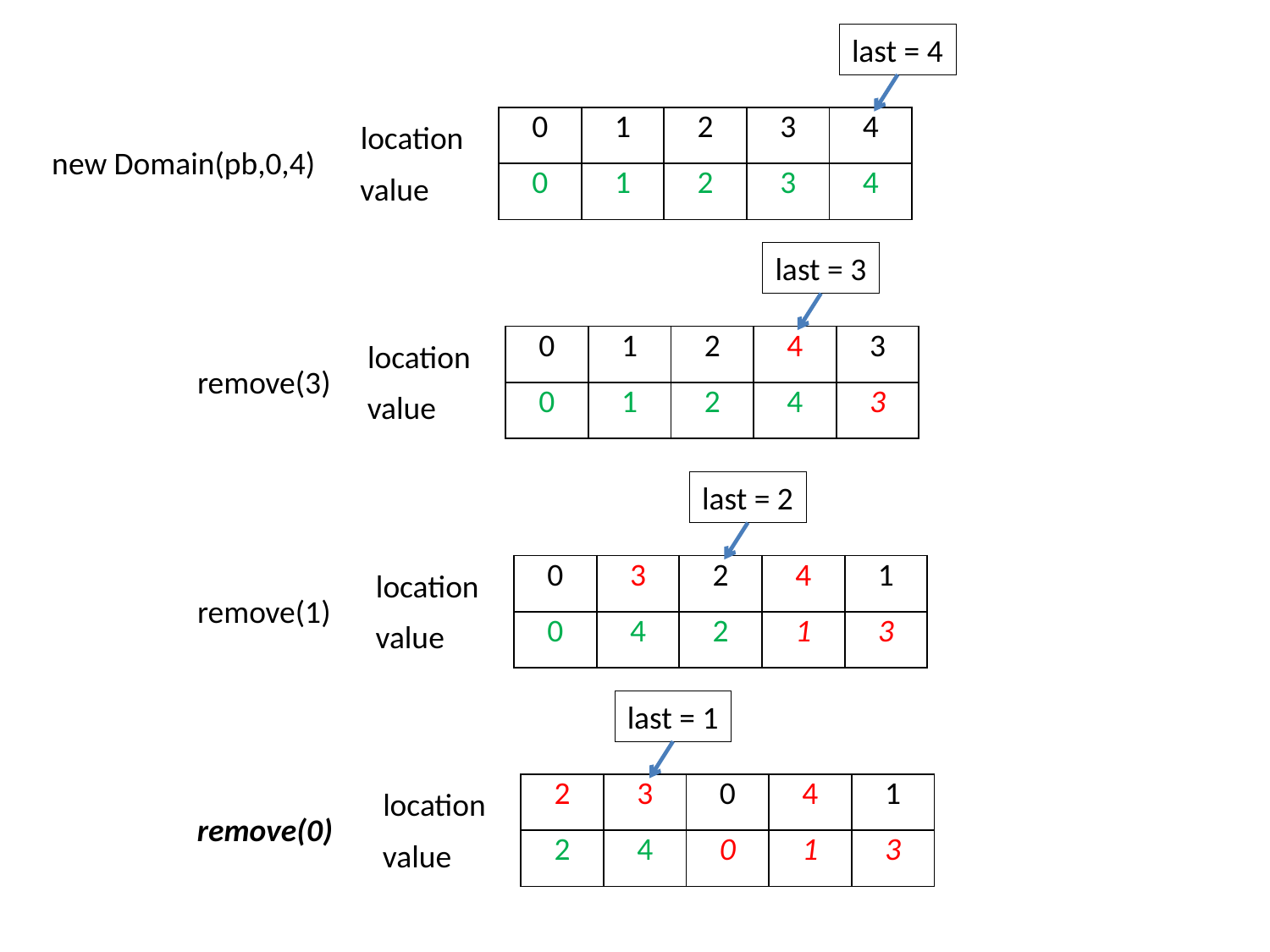

last = 4
| 0 | 1 | 2 | 3 | 4 |
| --- | --- | --- | --- | --- |
| 0 | 1 | 2 | 3 | 4 |
location
new Domain(pb,0,4)
value
last = 3
| 0 | 1 | 2 | 4 | 3 |
| --- | --- | --- | --- | --- |
| 0 | 1 | 2 | 4 | 3 |
location
remove(3)
value
last = 2
| 0 | 3 | 2 | 4 | 1 |
| --- | --- | --- | --- | --- |
| 0 | 4 | 2 | 1 | 3 |
location
remove(1)
value
last = 1
| 2 | 3 | 0 | 4 | 1 |
| --- | --- | --- | --- | --- |
| 2 | 4 | 0 | 1 | 3 |
location
remove(0)
value